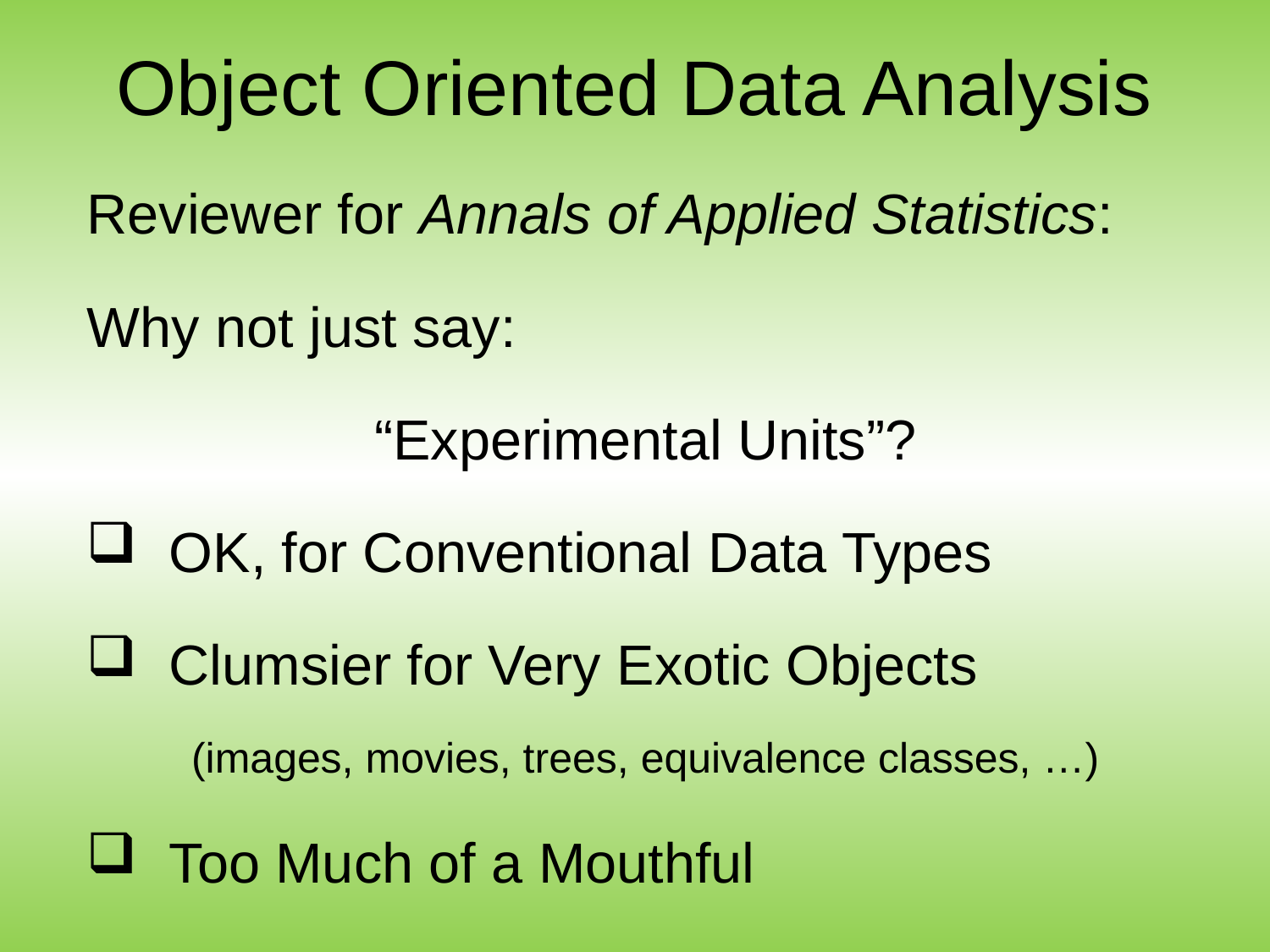

# Object Oriented Data Analysis
Reviewer for Annals of Applied Statistics:
Why not just say:
“Experimental Units”?
  OK, for Conventional Data Types
  Clumsier for Very Exotic Objects
(images, movies, trees, equivalence classes, …)
  Too Much of a Mouthful